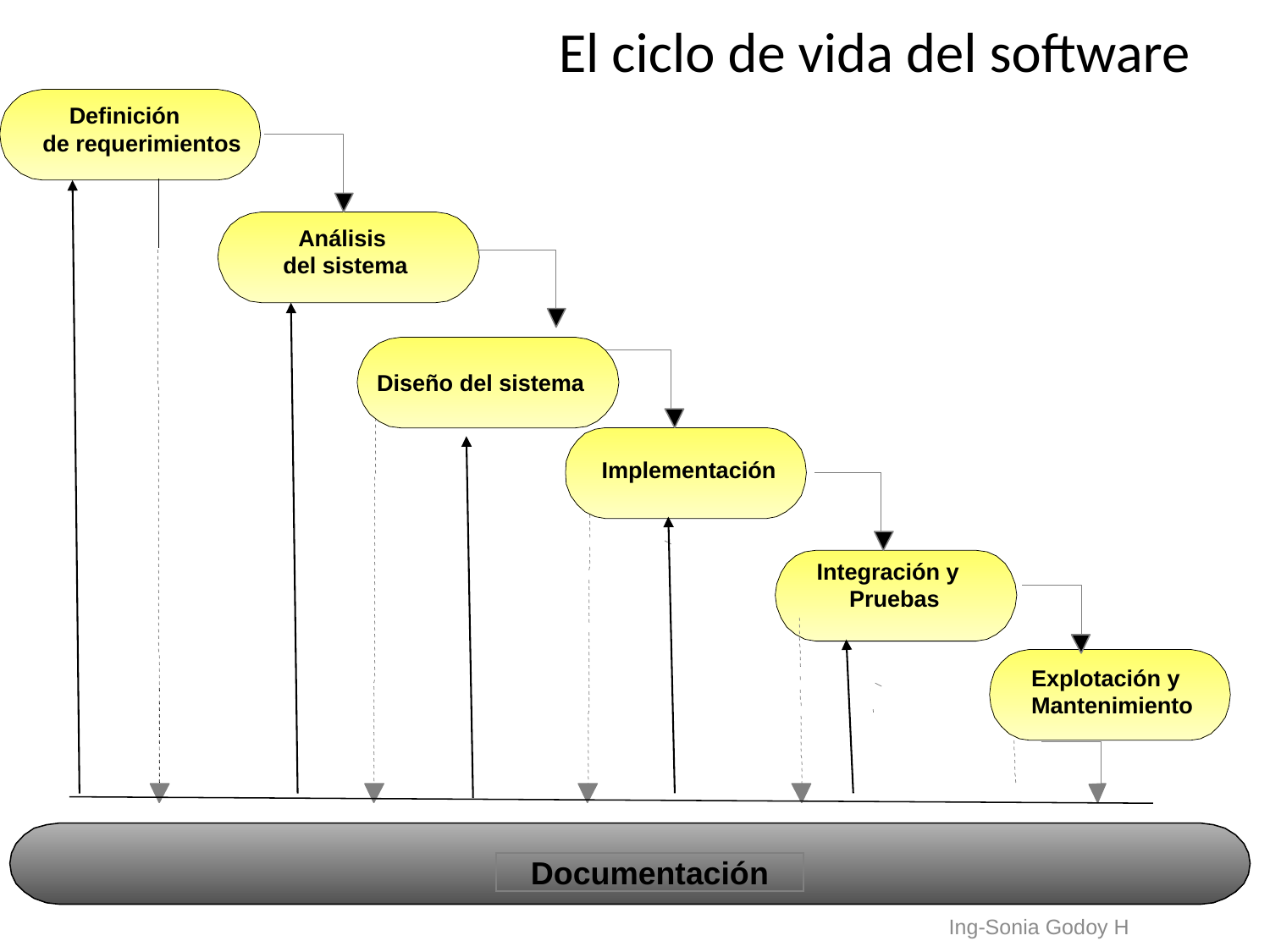

# El ciclo de vida del software

   Definición
de requerimientos

Análisis
del sistema

Implementación

Integración y
Pruebas

Explotación y
Mantenimiento

Documentación

Diseño del sistema

Ing-Sonia Godoy H